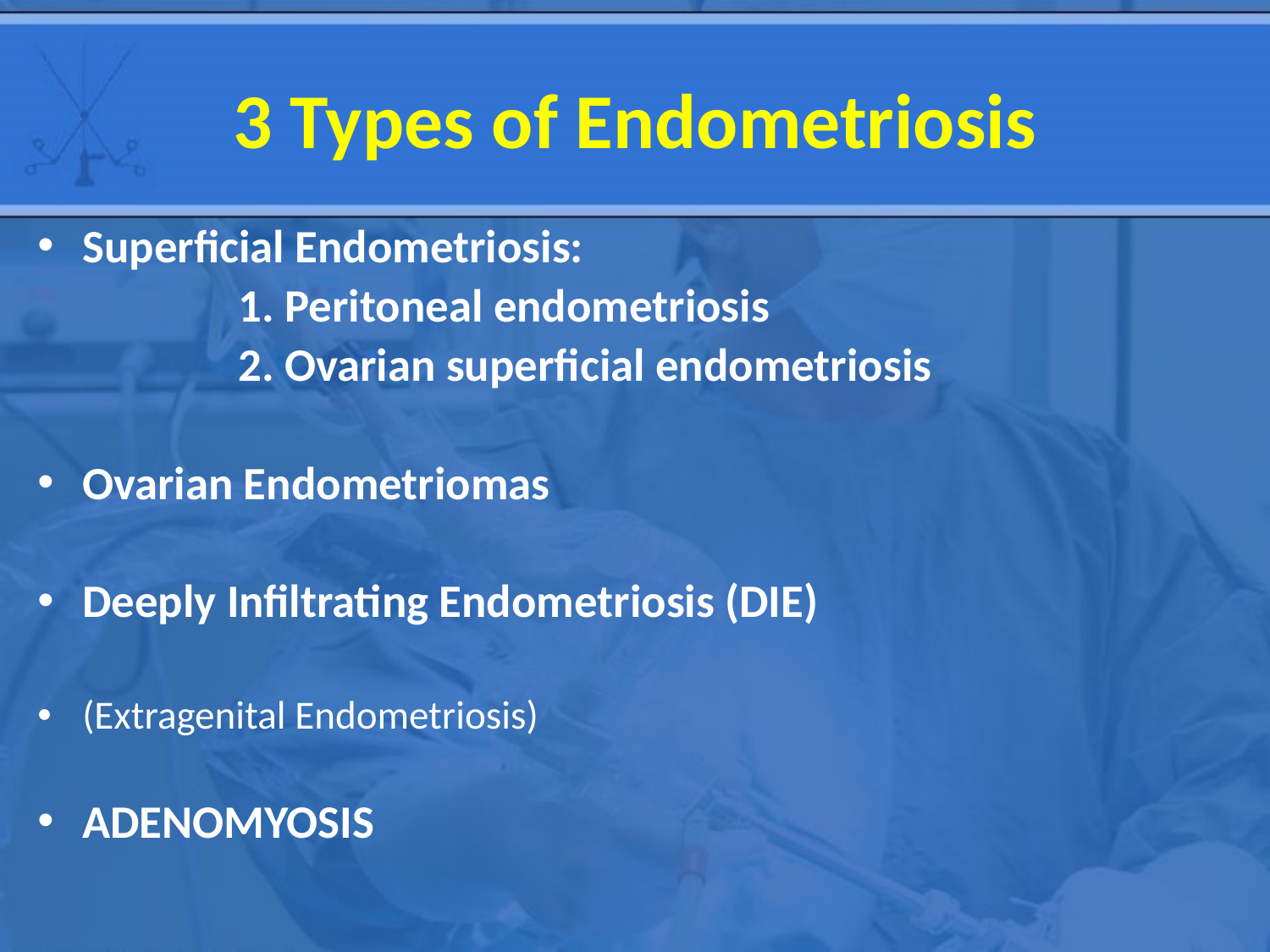

# 3 Types of Endometriosis
Superficial Endometriosis:
                   1. Peritoneal endometriosis
                   2. Ovarian superficial endometriosis

Ovarian Endometriomas

Deeply Infiltrating Endometriosis (DIE)

(Extragenital Endometriosis)

ADENOMYOSIS